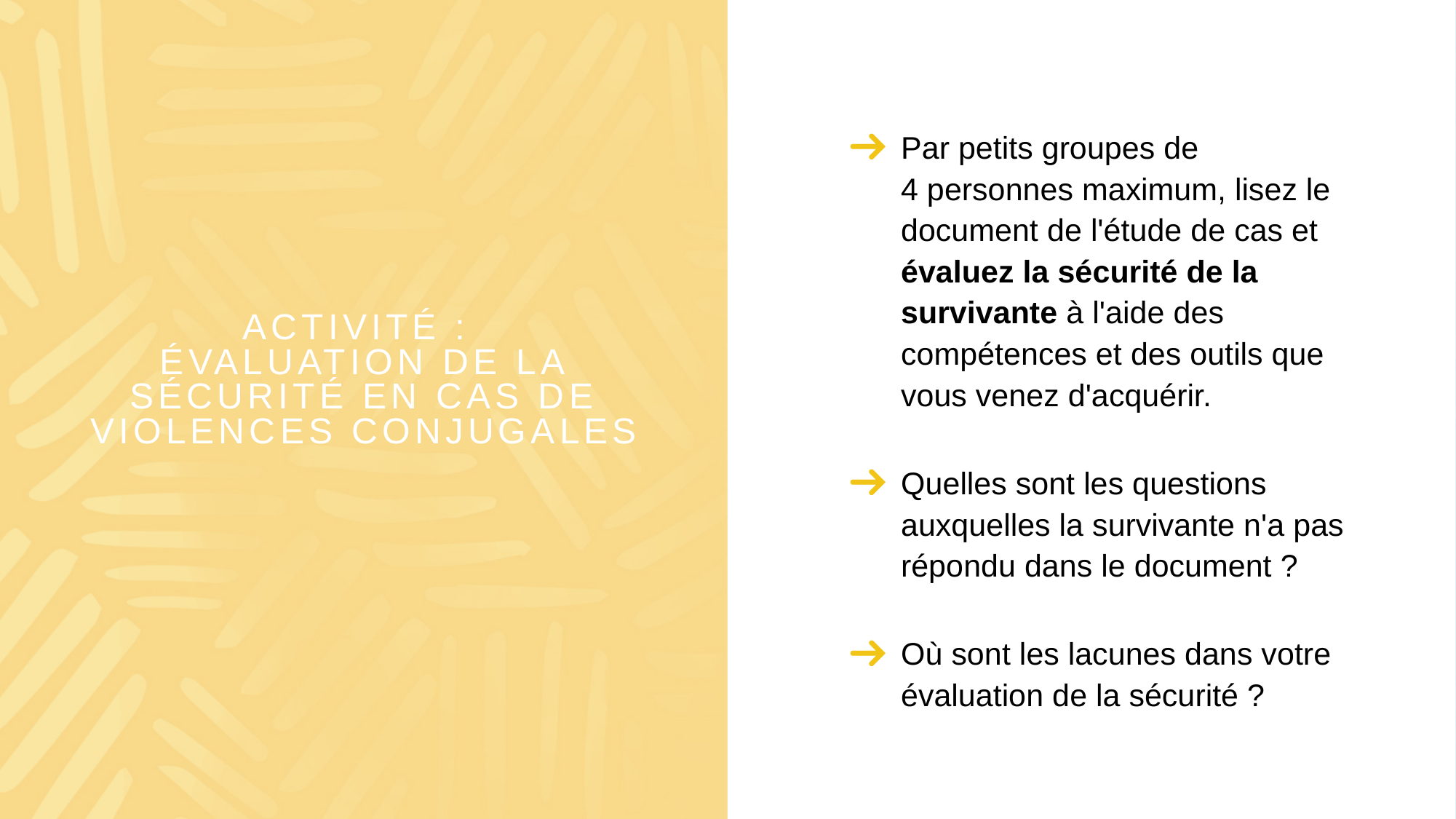

Par petits groupes de 4 personnes maximum, lisez le document de l'étude de cas et évaluez la sécurité de la survivante à l'aide des compétences et des outils que vous venez d'acquérir.
Quelles sont les questions auxquelles la survivante n'a pas répondu dans le document ?
Où sont les lacunes dans votre évaluation de la sécurité ?
# Activité : ÉVALUATION DE LA SÉCURITÉ EN CAS DE VIOLENCES CONJUGALES